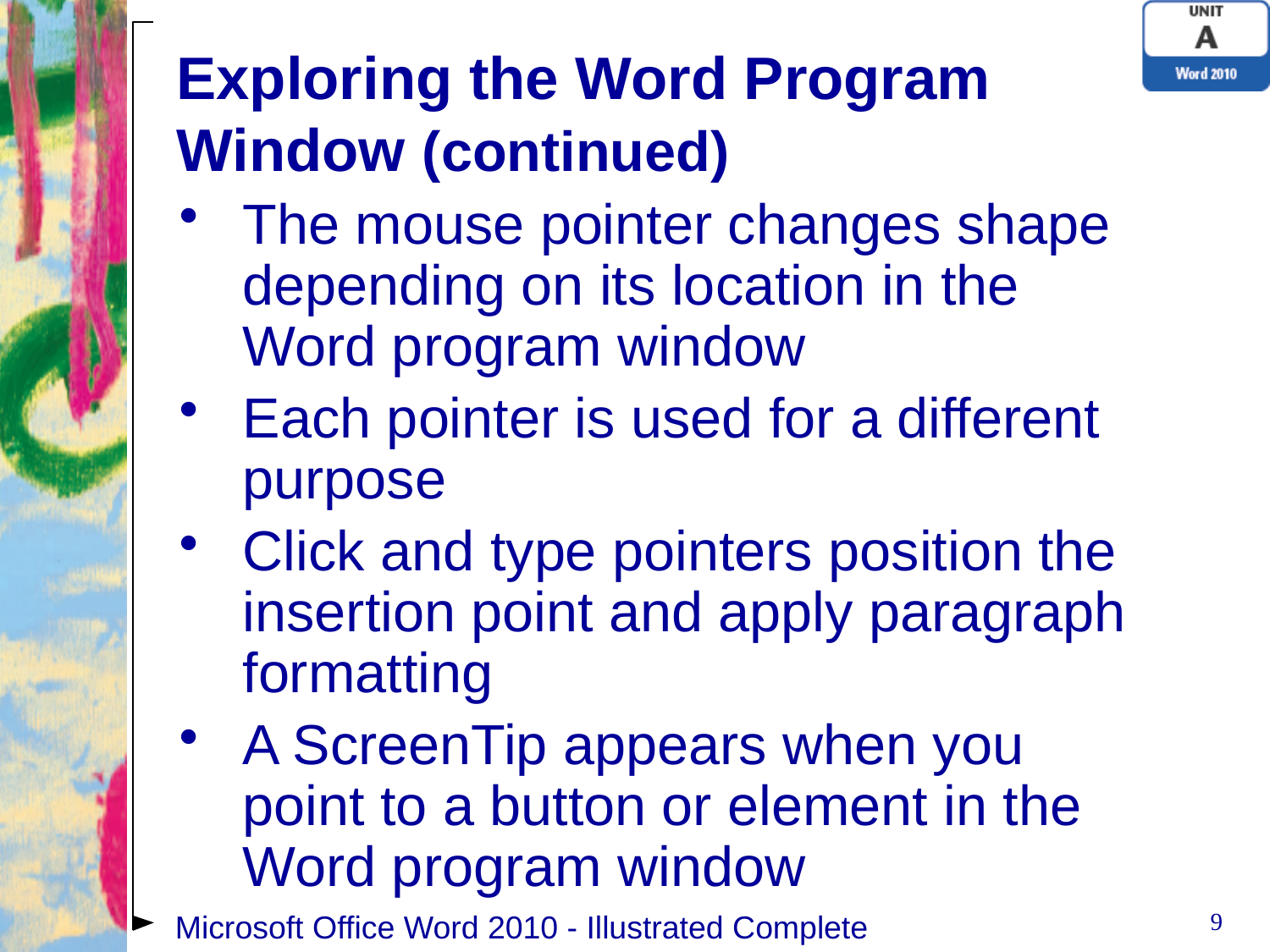

# Exploring the Word Program Window (continued)
The mouse pointer changes shape depending on its location in the Word program window
Each pointer is used for a different purpose
Click and type pointers position the insertion point and apply paragraph formatting
A ScreenTip appears when you point to a button or element in the Word program window
9
Microsoft Office Word 2010 - Illustrated Complete